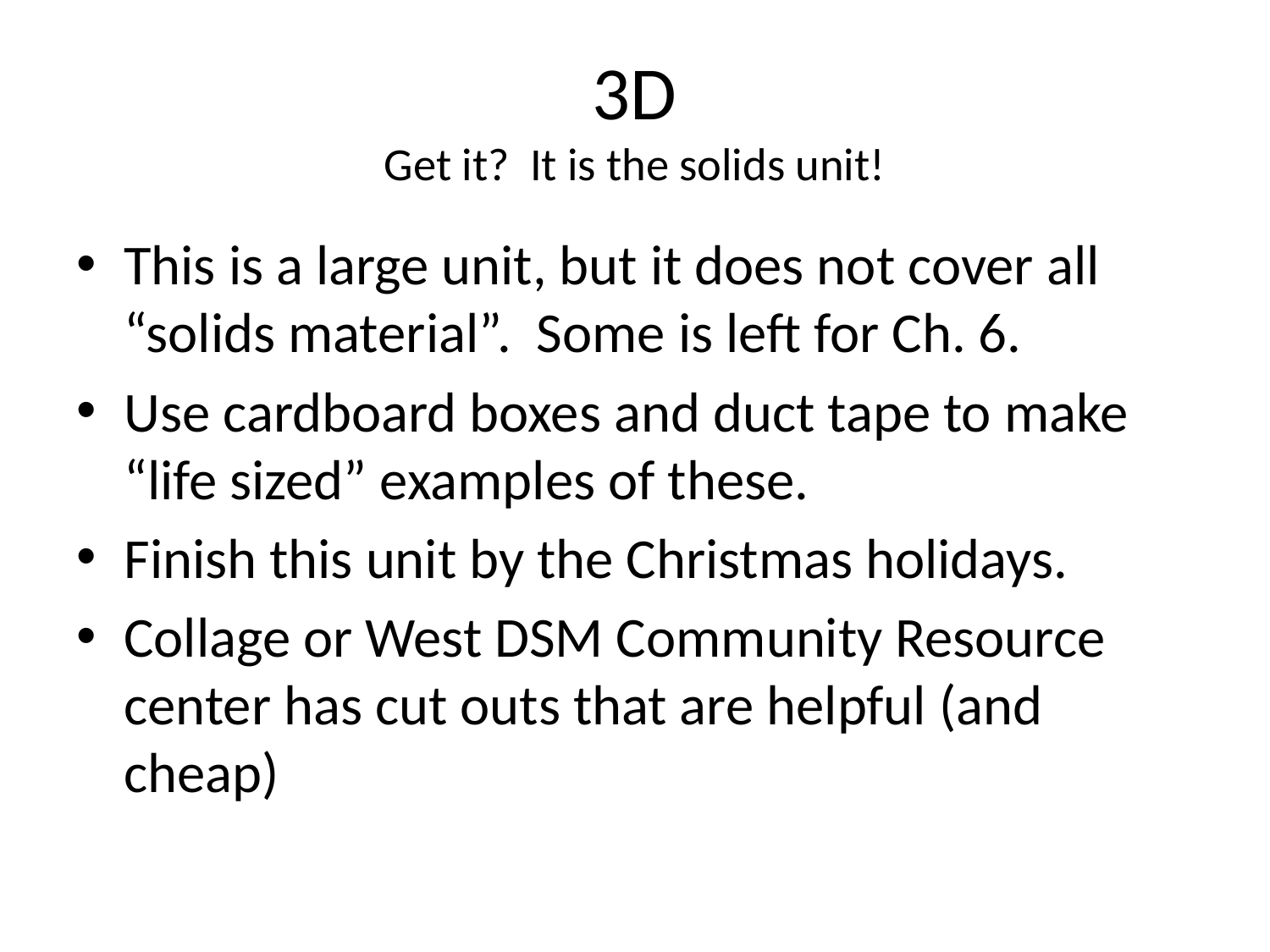

# 3D Get it?  It is the solids unit!
This is a large unit, but it does not cover all “solids material”.  Some is left for Ch. 6.
Use cardboard boxes and duct tape to make “life sized” examples of these.
Finish this unit by the Christmas holidays.
Collage or West DSM Community Resource center has cut outs that are helpful (and cheap)